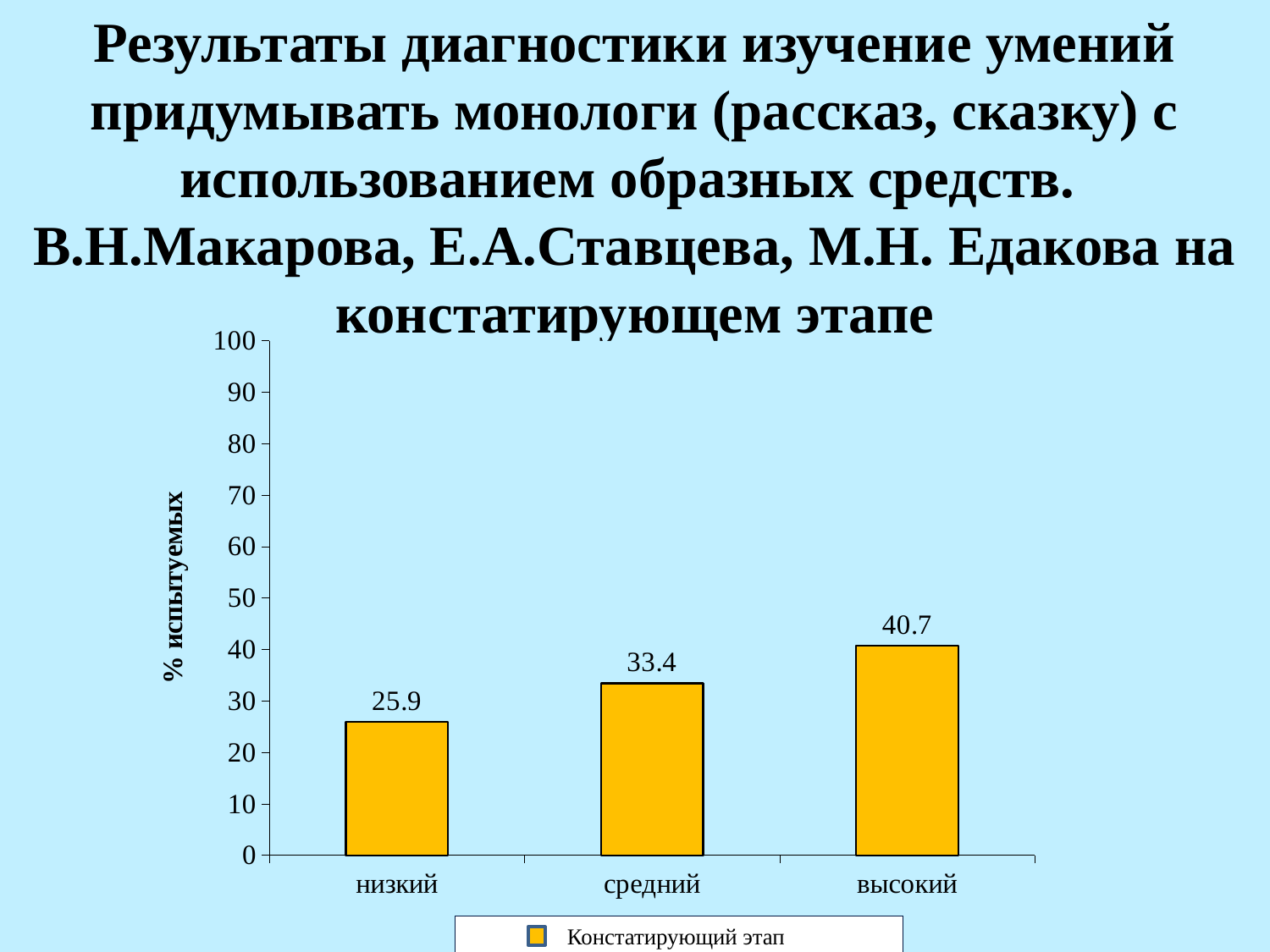

Результаты диагностики изучение умений придумывать монологи (рассказ, сказку) с использованием образных средств.  В.Н.Макарова, Е.А.Ставцева, М.Н. Едакова на констатирующем этапе

### Chart

| Category | Восток |
|---|---|
| низкий | 25.9 |
| средний | 33.4 |
| высокий | 40.7 |
Констатирующий этап